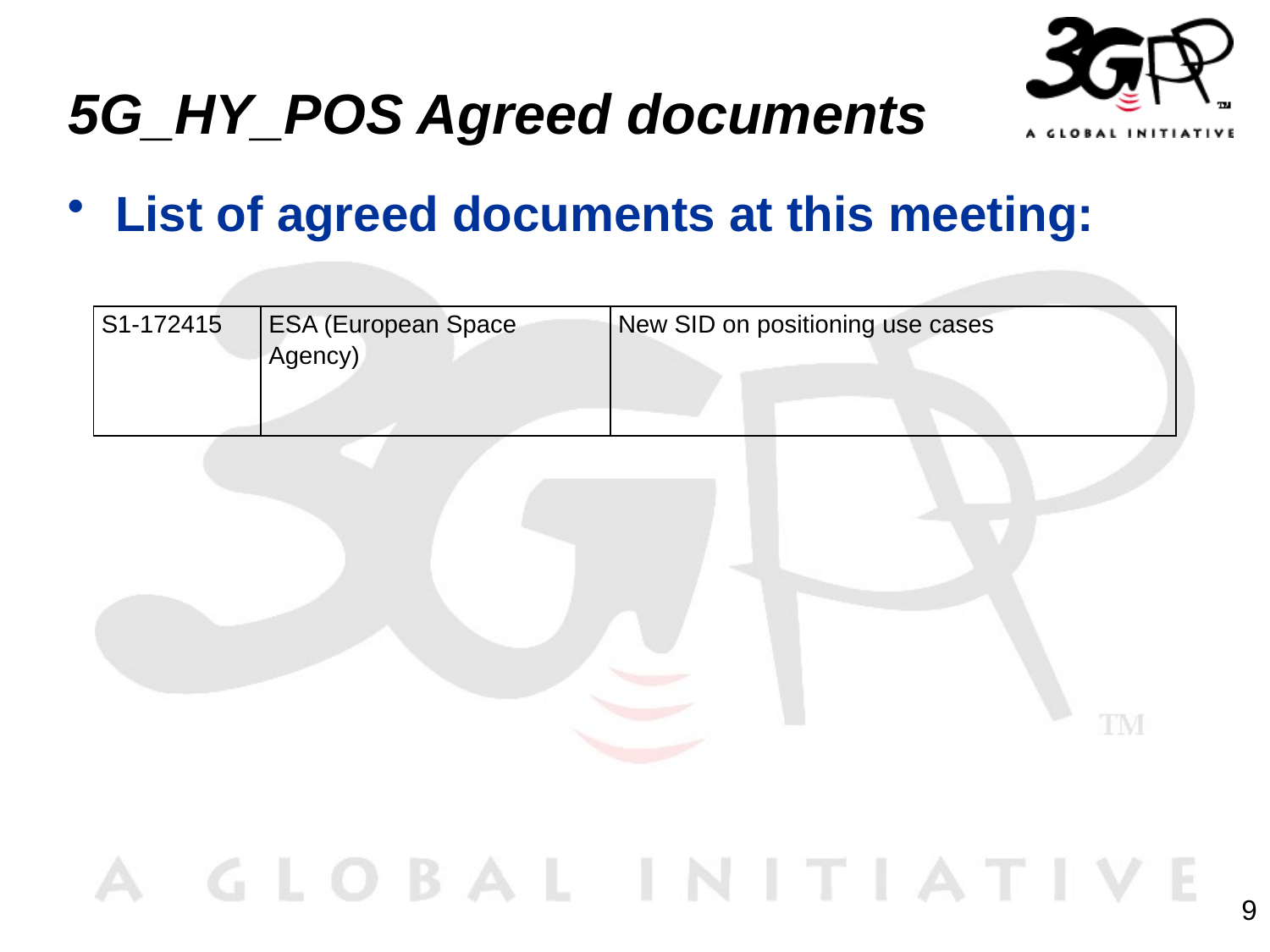

# 5G_HY_POS Agreed documents
List of agreed documents at this meeting:
| S1-172415 | ESA (European Space Agency) | New SID on positioning use cases |
| --- | --- | --- |
9